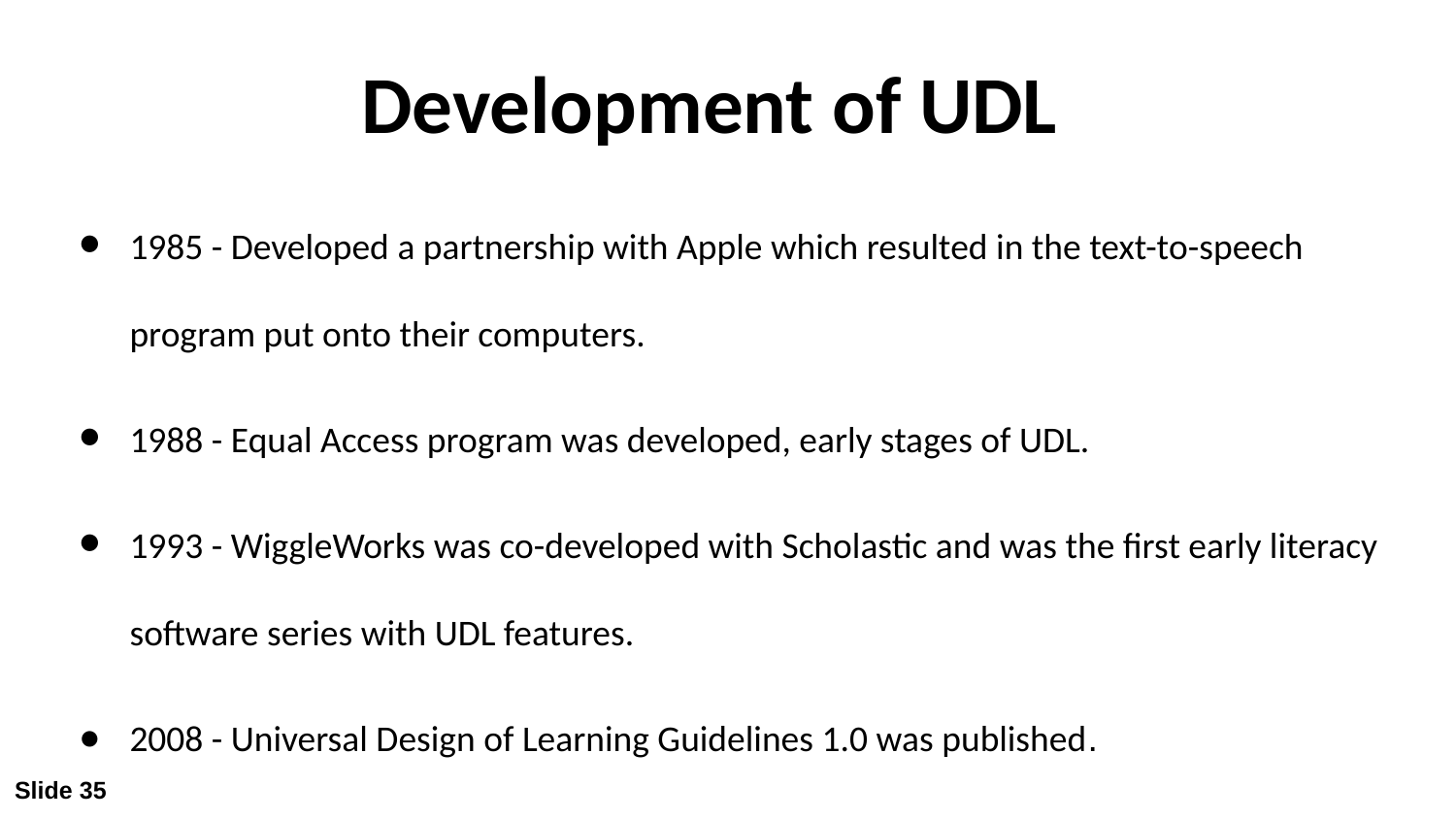

# Development of UDL
1985 - Developed a partnership with Apple which resulted in the text-to-speech program put onto their computers.
1988 - Equal Access program was developed, early stages of UDL.
1993 - WiggleWorks was co-developed with Scholastic and was the first early literacy software series with UDL features.
2008 - Universal Design of Learning Guidelines 1.0 was published.
Slide 35